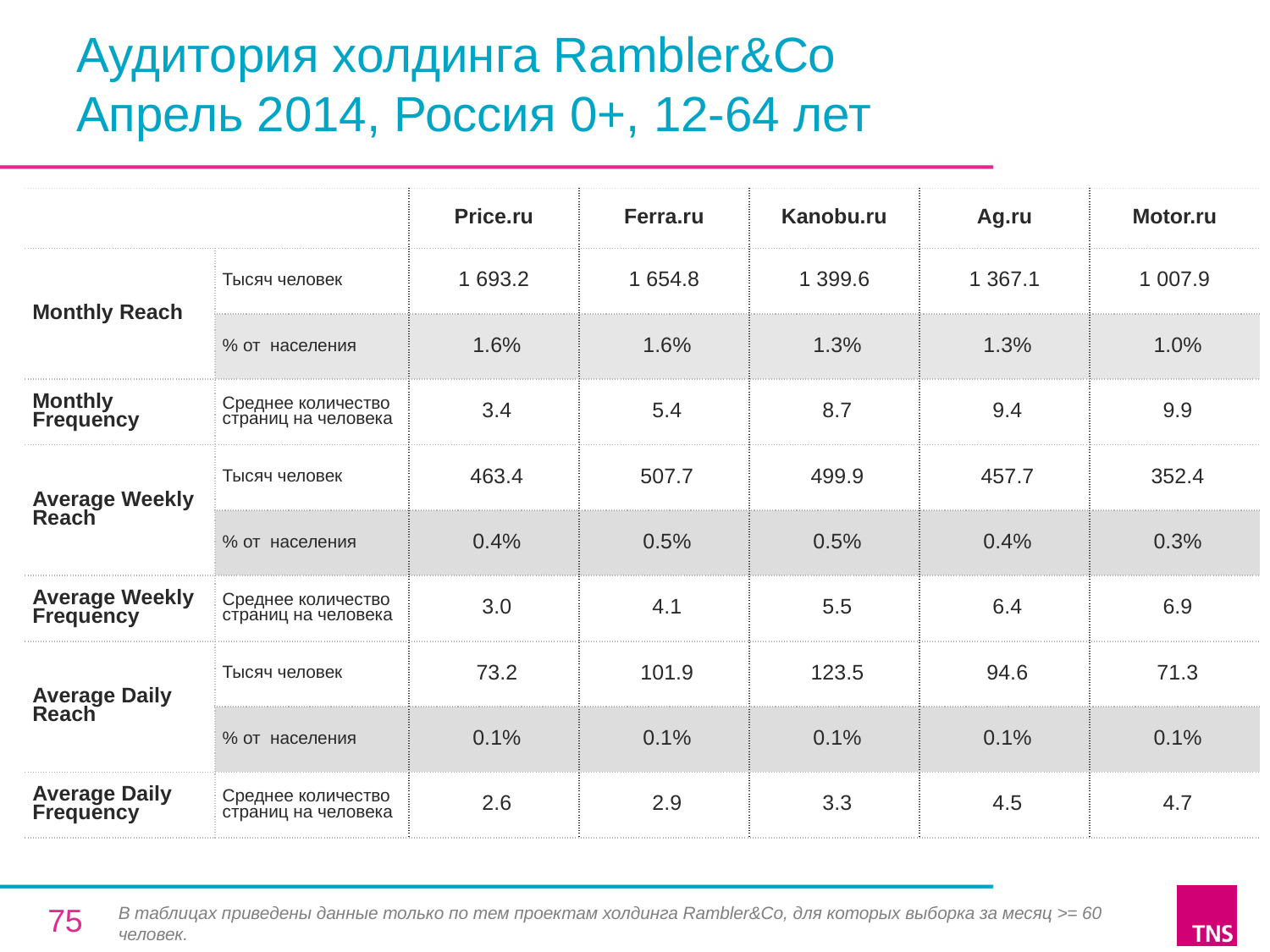

# Аудитория холдинга Rambler&Co Апрель 2014, Россия 0+, 12-64 лет
|  |  | Price.ru | Ferra.ru | Kanobu.ru | Ag.ru | Motor.ru |
| --- | --- | --- | --- | --- | --- | --- |
| Monthly Reach | Тысяч человек | 1 693.2 | 1 654.8 | 1 399.6 | 1 367.1 | 1 007.9 |
|  | % от населения | 1.6% | 1.6% | 1.3% | 1.3% | 1.0% |
| Monthly Frequency | Среднее количество страниц на человека | 3.4 | 5.4 | 8.7 | 9.4 | 9.9 |
| Average Weekly Reach | Тысяч человек | 463.4 | 507.7 | 499.9 | 457.7 | 352.4 |
|  | % от населения | 0.4% | 0.5% | 0.5% | 0.4% | 0.3% |
| Average Weekly Frequency | Среднее количество страниц на человека | 3.0 | 4.1 | 5.5 | 6.4 | 6.9 |
| Average Daily Reach | Тысяч человек | 73.2 | 101.9 | 123.5 | 94.6 | 71.3 |
|  | % от населения | 0.1% | 0.1% | 0.1% | 0.1% | 0.1% |
| Average Daily Frequency | Среднее количество страниц на человека | 2.6 | 2.9 | 3.3 | 4.5 | 4.7 |
75
В таблицах приведены данные только по тем проектам холдинга Rambler&Co, для которых выборка за месяц >= 60 человек.